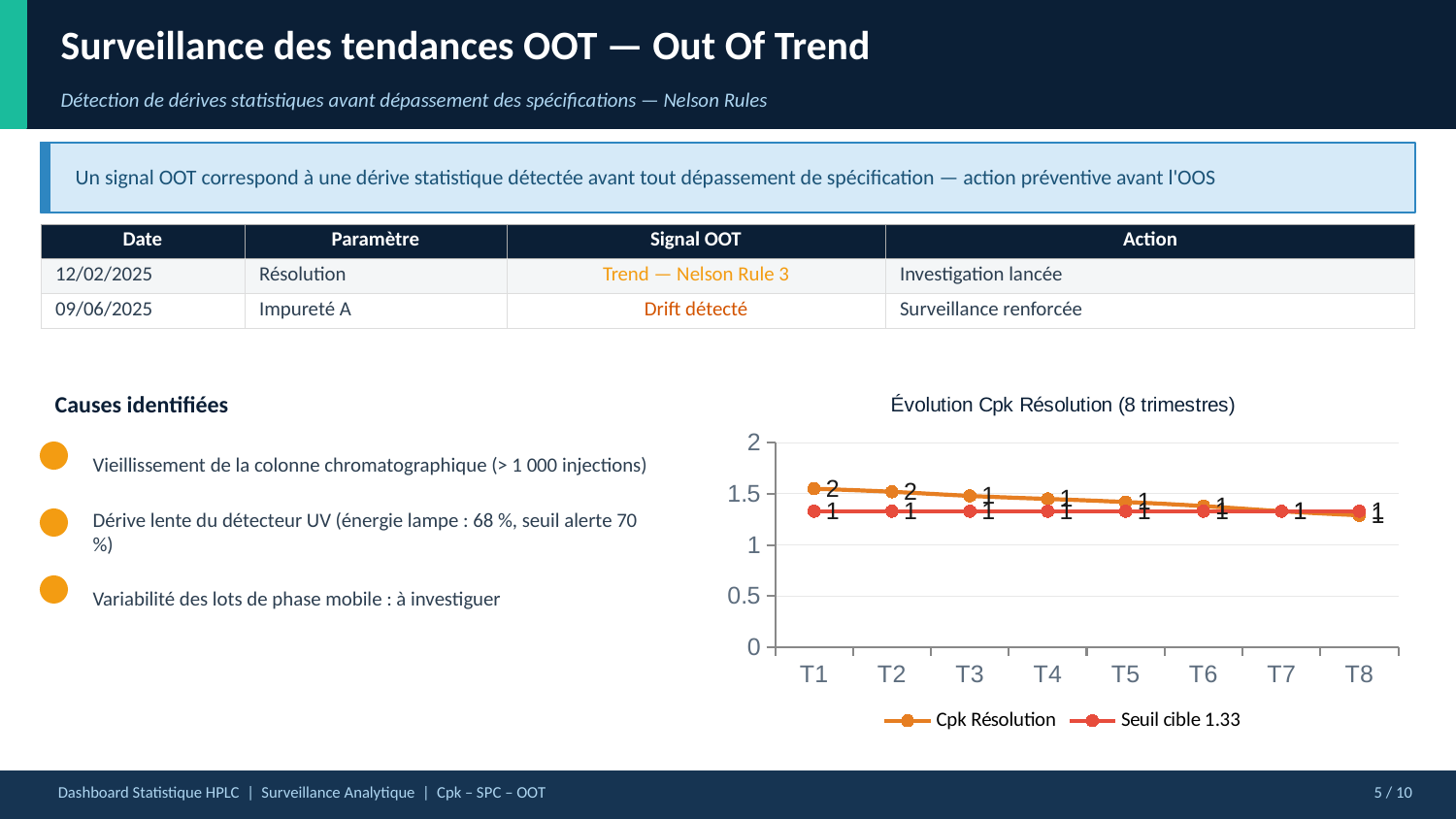

Surveillance des tendances OOT — Out Of Trend
Détection de dérives statistiques avant dépassement des spécifications — Nelson Rules

Un signal OOT correspond à une dérive statistique détectée avant tout dépassement de spécification — action préventive avant l'OOS
| Date | Paramètre | Signal OOT | Action |
| --- | --- | --- | --- |
| 12/02/2025 | Résolution | Trend — Nelson Rule 3 | Investigation lancée |
| 09/06/2025 | Impureté A | Drift détecté | Surveillance renforcée |

### Chart: Évolution Cpk Résolution (8 trimestres)

| Category | Cpk Résolution | Seuil cible 1.33 |
|---|---|---|
| T1 | 1.55 | 1.33 |
| T2 | 1.52 | 1.33 |
| T3 | 1.48 | 1.33 |
| T4 | 1.45 | 1.33 |
| T5 | 1.42 | 1.33 |
| T6 | 1.38 | 1.33 |
| T7 | 1.33 | 1.33 |
| T8 | 1.29 | 1.33 |
Causes identifiées
Vieillissement de la colonne chromatographique (> 1 000 injections)

Dérive lente du détecteur UV (énergie lampe : 68 %, seuil alerte 70 %)

Variabilité des lots de phase mobile : à investiguer

Dashboard Statistique HPLC  |  Surveillance Analytique  |  Cpk – SPC – OOT
5 / 10